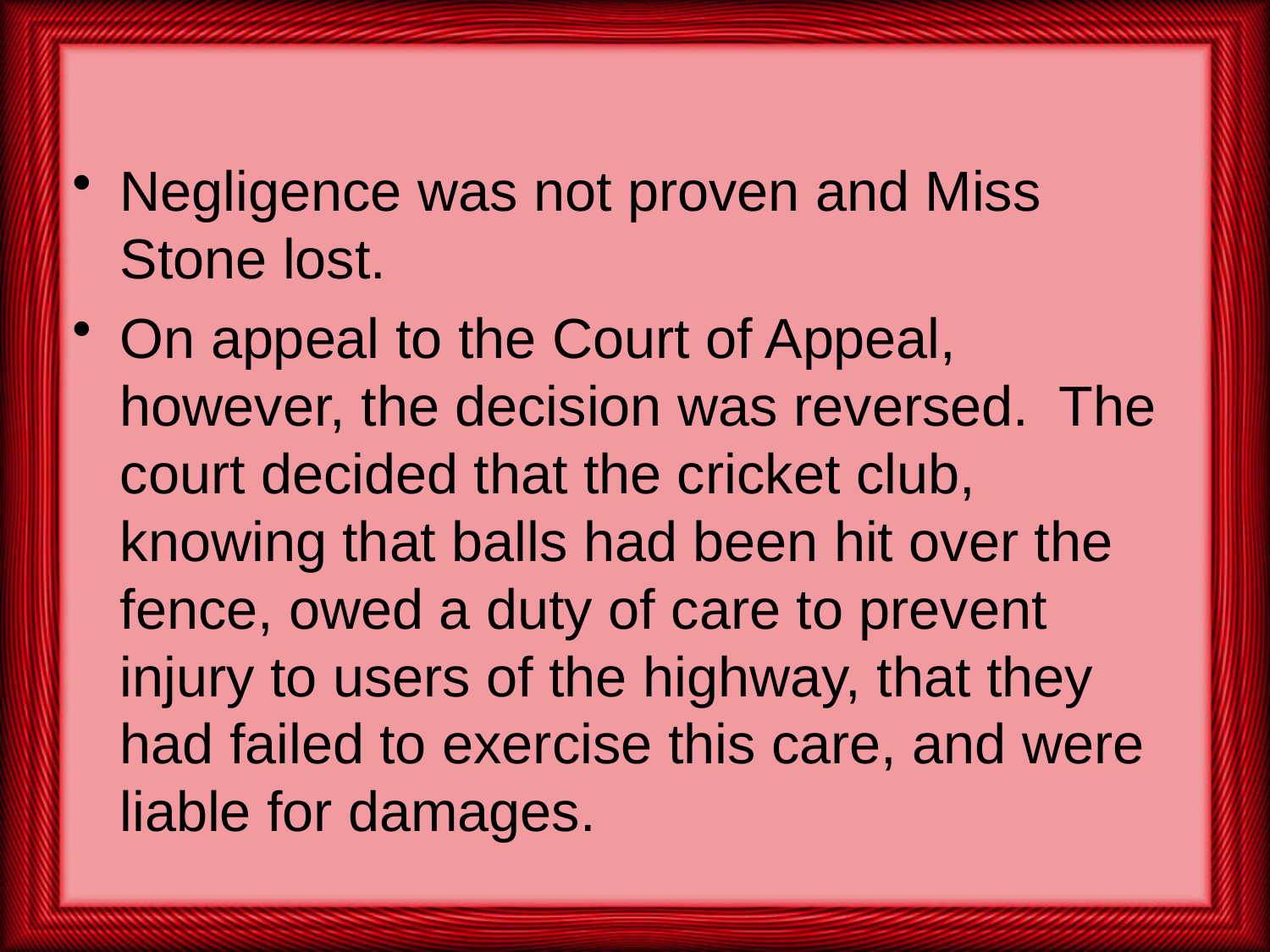

Negligence was not proven and Miss Stone lost.
On appeal to the Court of Appeal, however, the decision was reversed.  The court decided that the cricket club, knowing that balls had been hit over the fence, owed a duty of care to prevent injury to users of the highway, that they had failed to exercise this care, and were liable for damages.